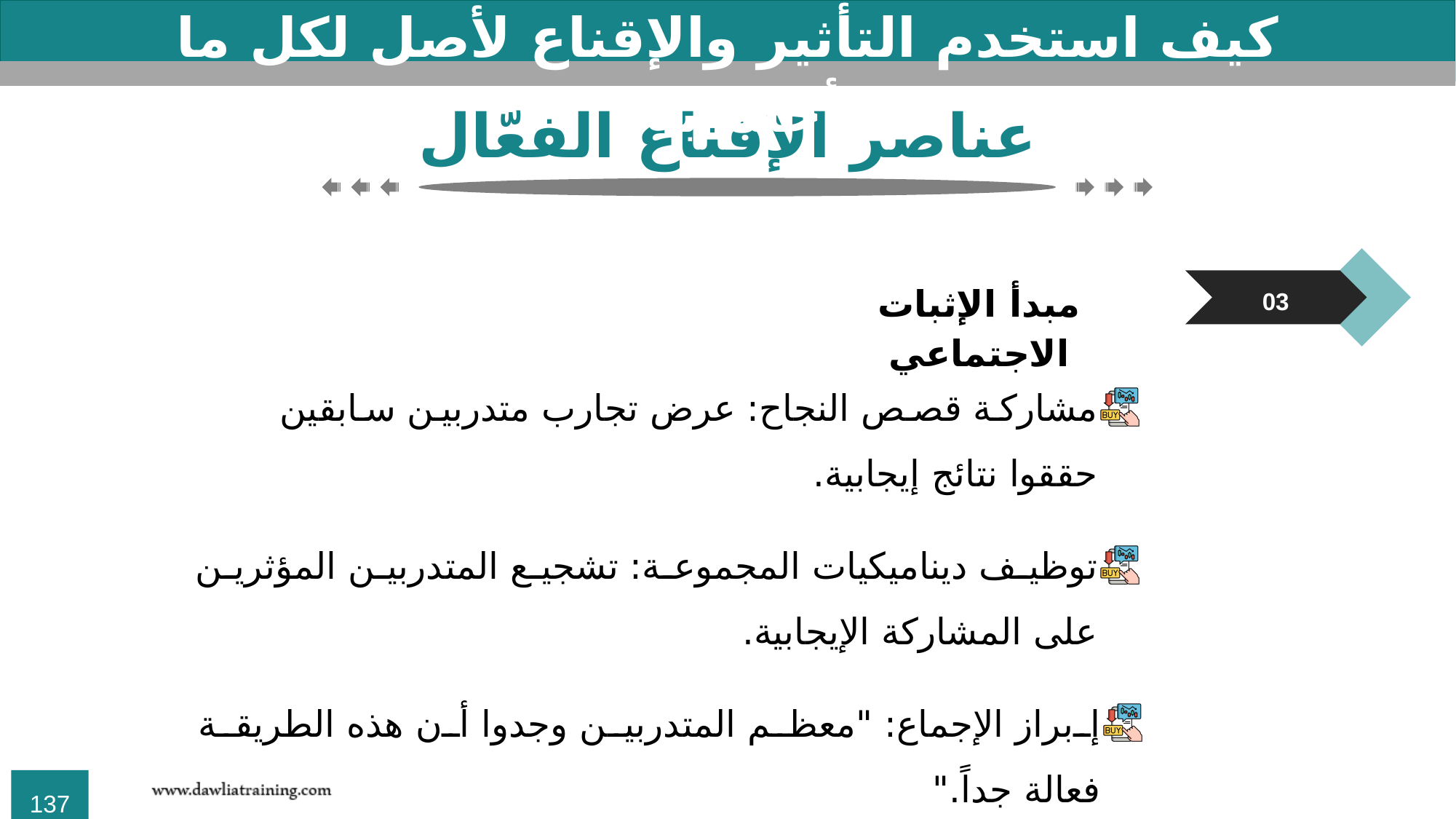

كيف استخدم التأثير والإقناع لأصل لكل ما أحلم به؟
عناصر الإقناع الفعّال

مبدأ الإثبات الاجتماعي

03
مشاركة قصص النجاح: عرض تجارب متدربين سابقين حققوا نتائج إيجابية.
توظيف ديناميكيات المجموعة: تشجيع المتدربين المؤثرين على المشاركة الإيجابية.
إبراز الإجماع: "معظم المتدربين وجدوا أن هذه الطريقة فعالة جداً."